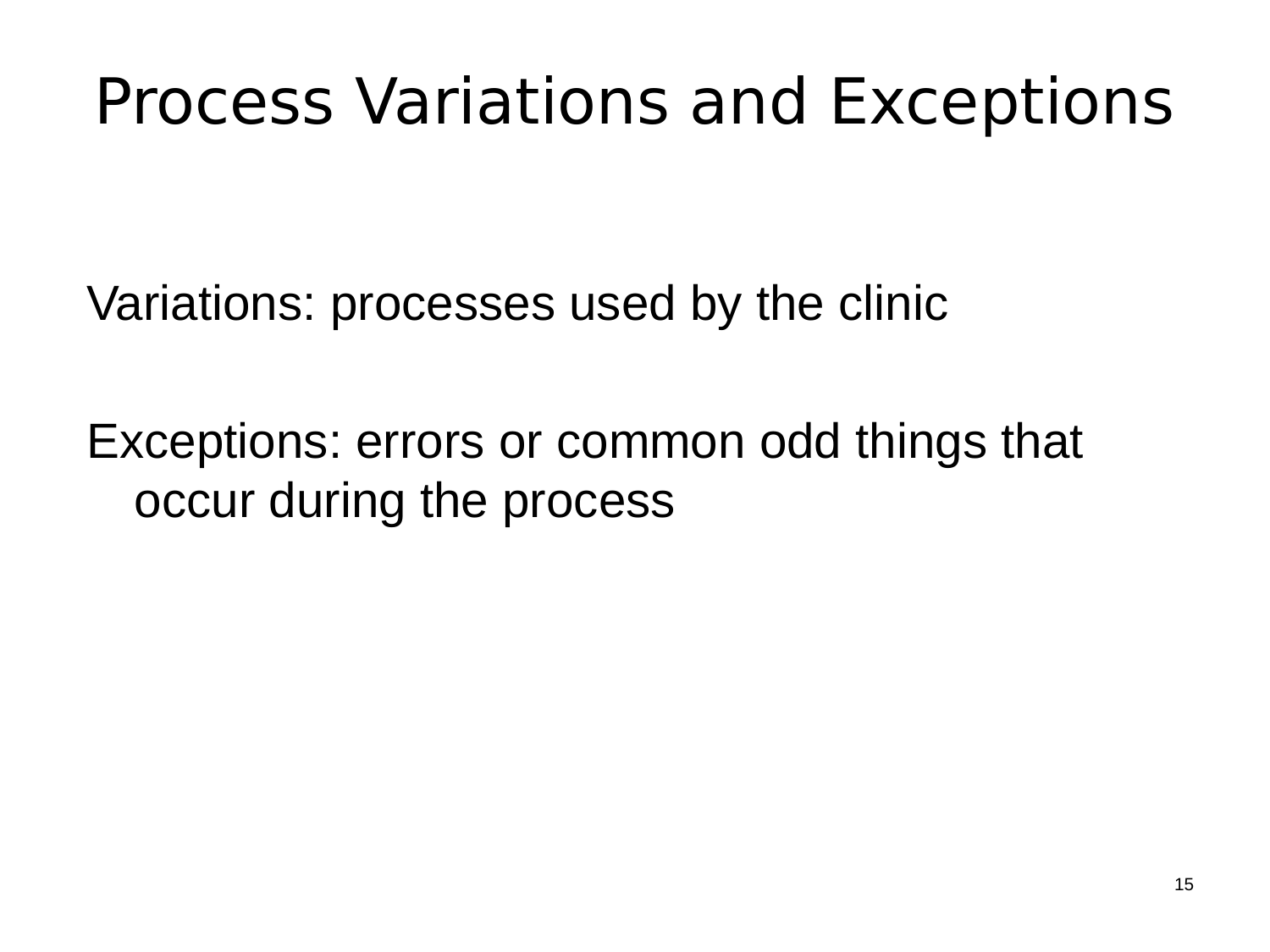

# Process Variations and Exceptions
Variations: processes used by the clinic

Exceptions: errors or common odd things that occur during the process

15